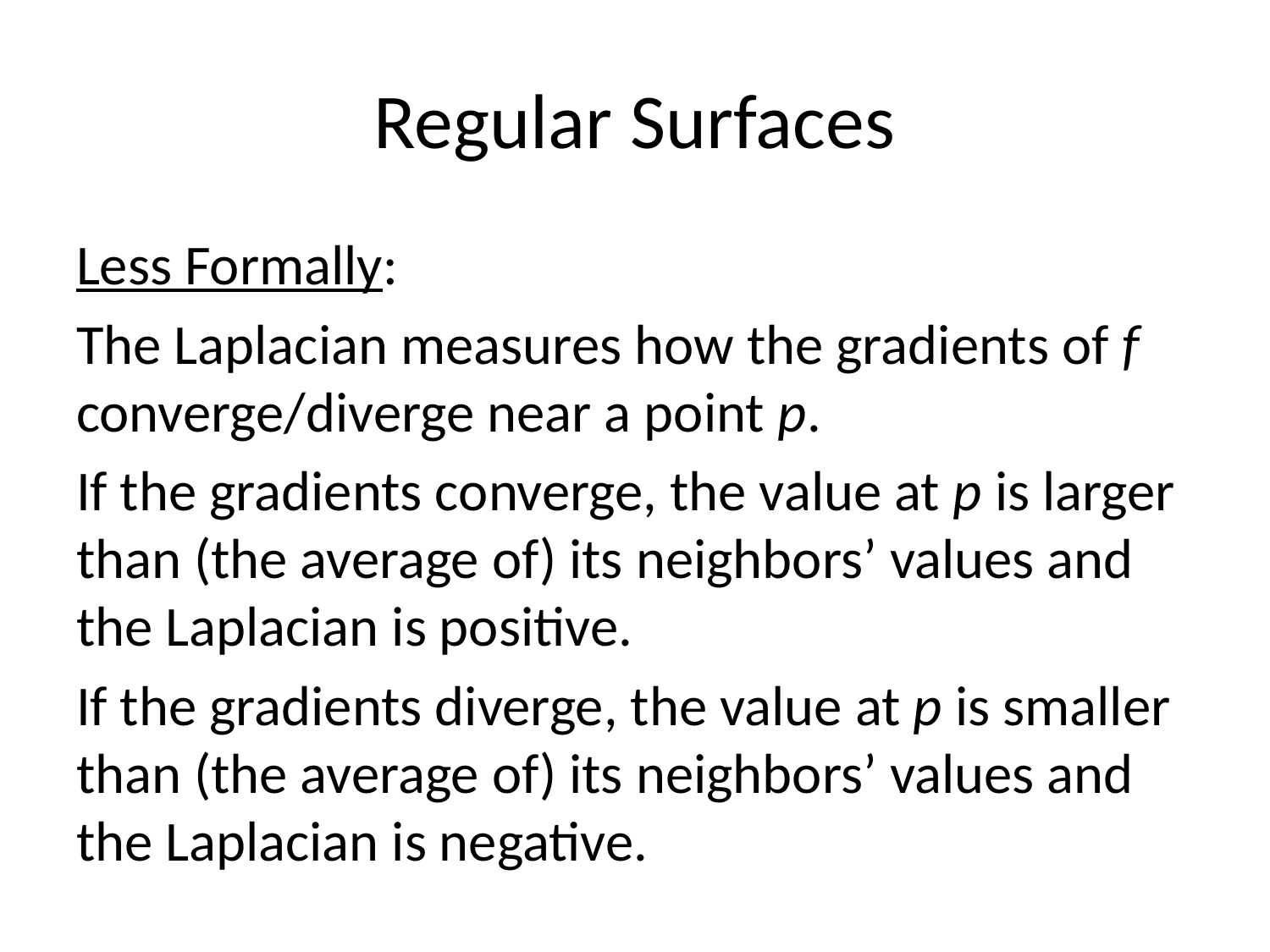

# Regular Surfaces
Less Formally:
The Laplacian measures how the gradients of f converge/diverge near a point p.
If the gradients converge, the value at p is larger than (the average of) its neighbors’ values and the Laplacian is positive.
If the gradients diverge, the value at p is smaller than (the average of) its neighbors’ values and the Laplacian is negative.